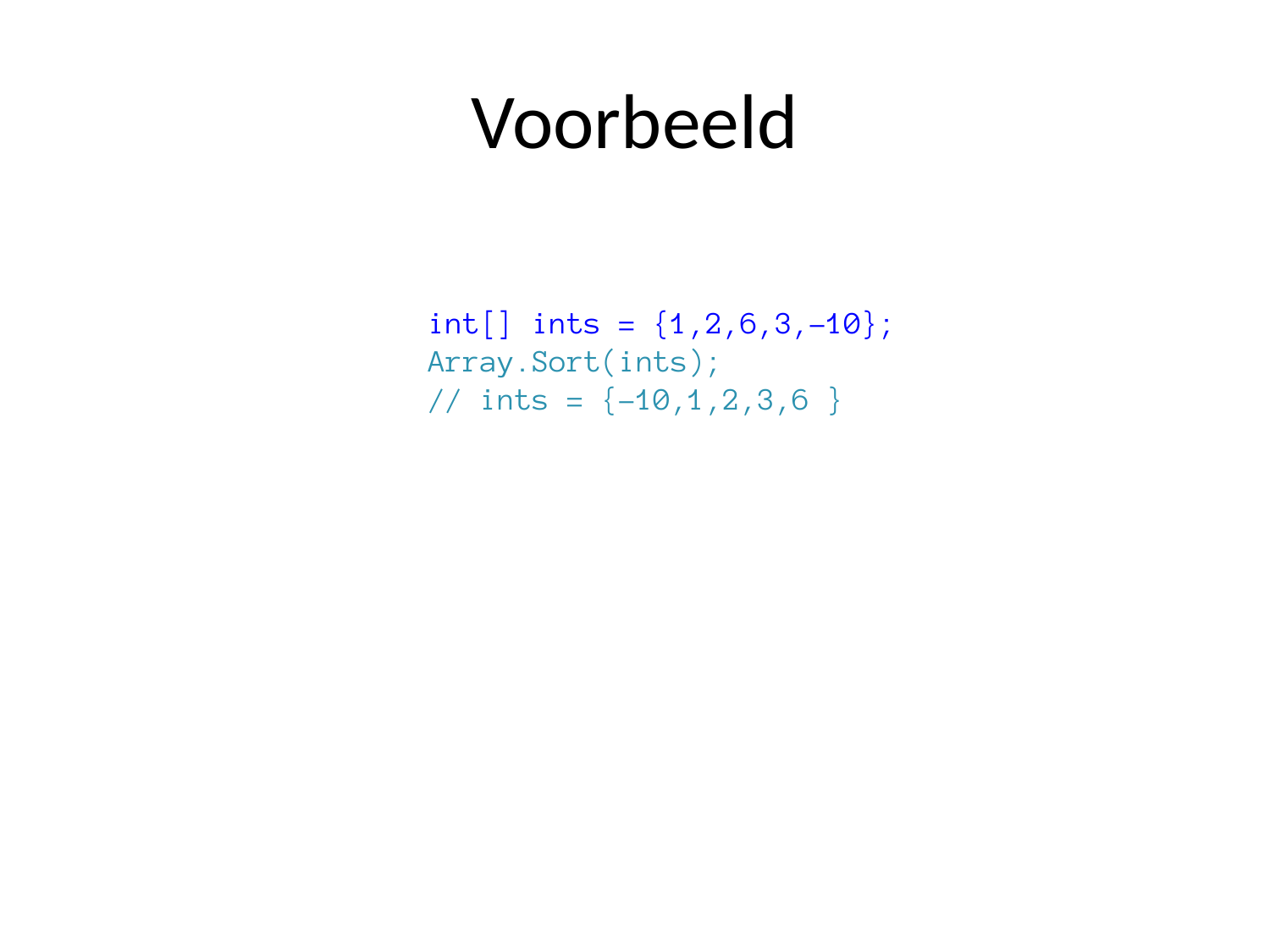

# Voorbeeld
int[] ints = {1,2,6,3,-10};
Array.Sort(ints);
// ints = {-10,1,2,3,6 }